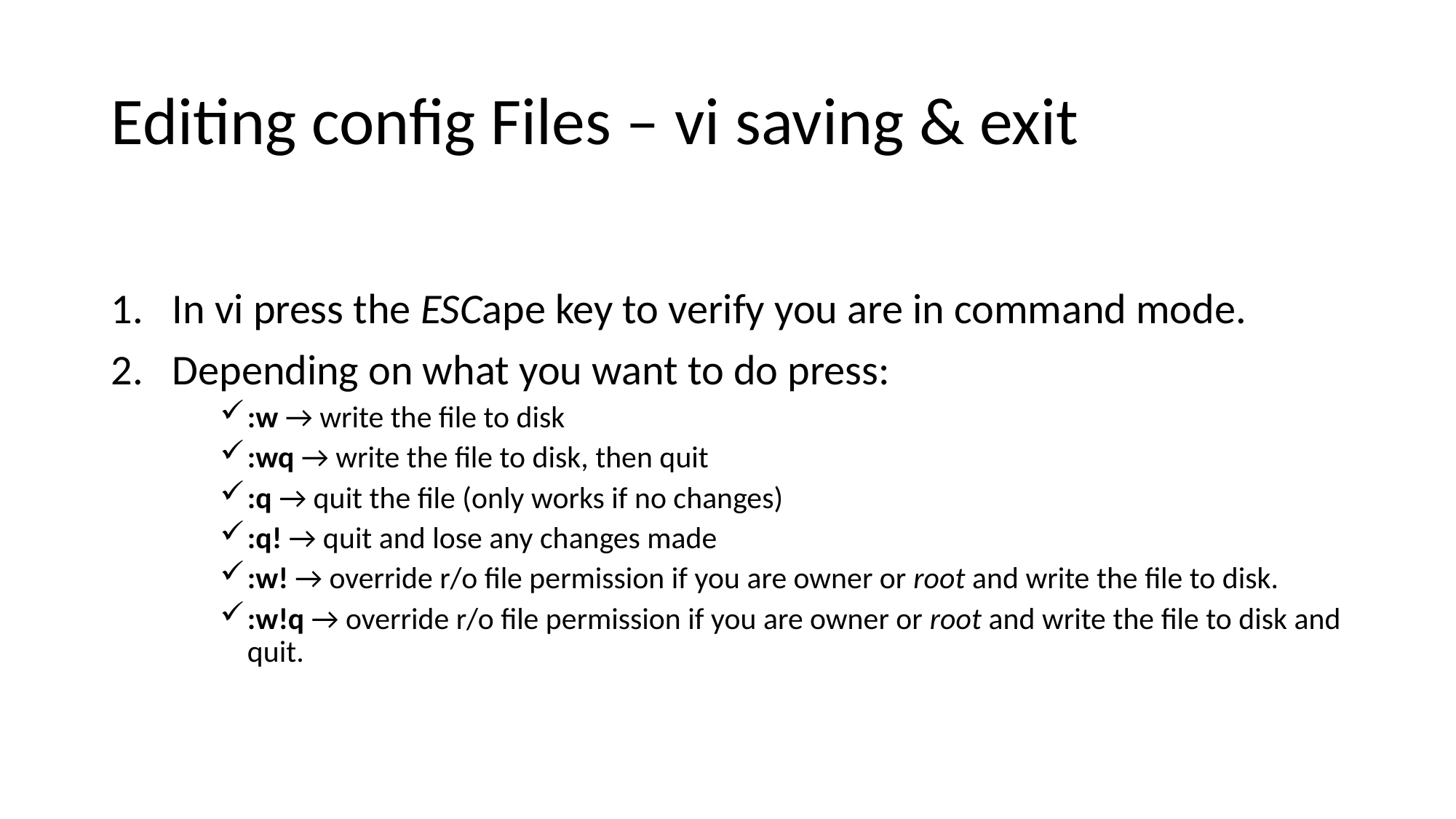

# Editing config Files – vi saving & exit
In vi press the ESCape key to verify you are in command mode.
Depending on what you want to do press:
:w → write the file to disk
:wq → write the file to disk, then quit
:q → quit the file (only works if no changes)
:q! → quit and lose any changes made
:w! → override r/o file permission if you are owner or root and write the file to disk.
:w!q → override r/o file permission if you are owner or root and write the file to disk and quit.